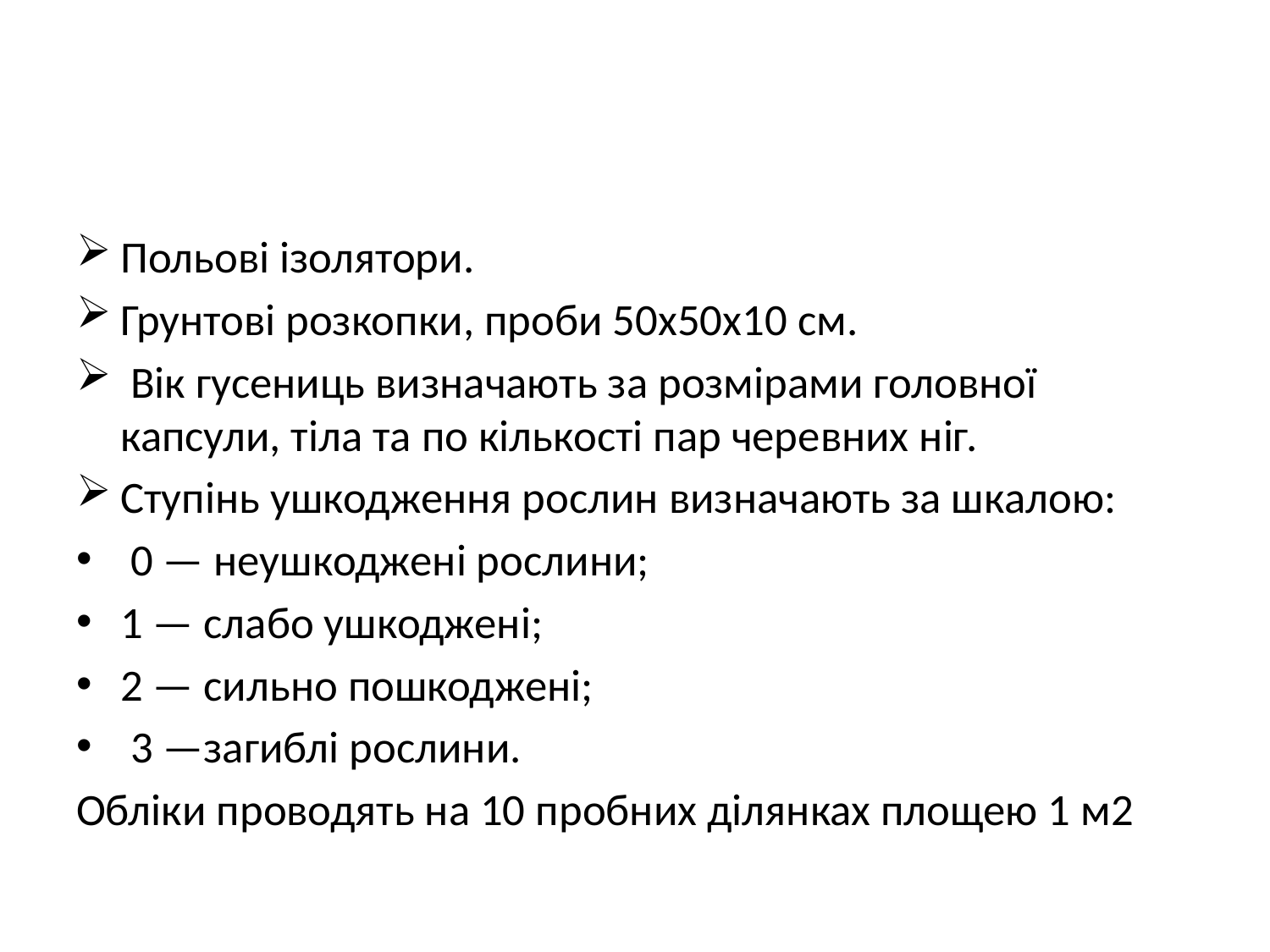

#
Польові ізолятори.
Грунтові розкопки, проби 50x50x10 см.
 Вік гусениць визначають за розмірами головної капсули, тіла та по кількості пар черевних ніг.
Ступінь ушкодження рослин визначають за шкалою:
 0 — неушкоджені рослини;
1 — слабо ушкоджені;
2 — сильно пошкоджені;
 3 —загиблі рослини.
Обліки проводять на 10 пробних ділянках площею 1 м2